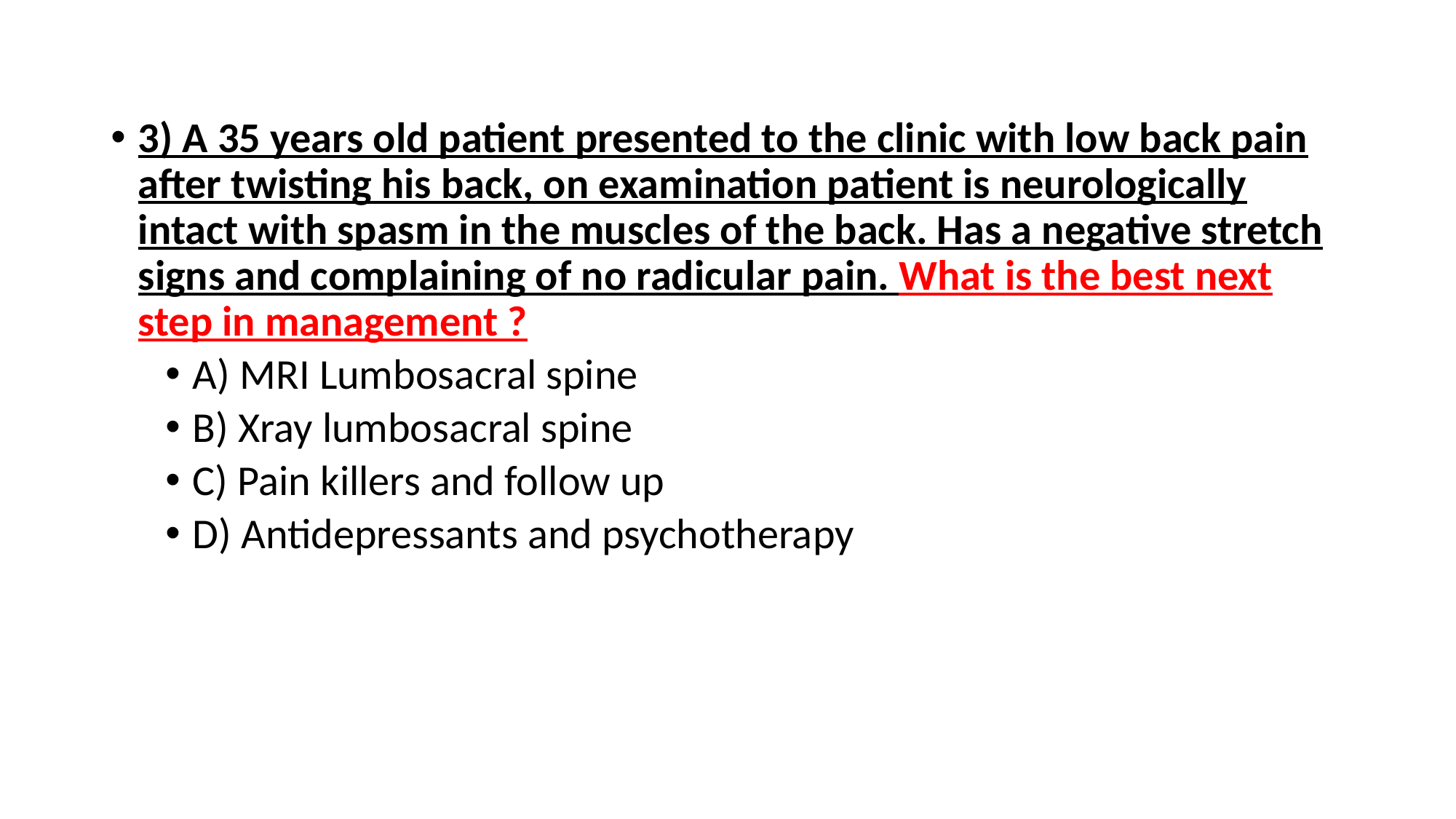

3) A 35 years old patient presented to the clinic with low back pain after twisting his back, on examination patient is neurologically intact with spasm in the muscles of the back. Has a negative stretch signs and complaining of no radicular pain. What is the best next step in management ?
A) MRI Lumbosacral spine
B) Xray lumbosacral spine
C) Pain killers and follow up
D) Antidepressants and psychotherapy